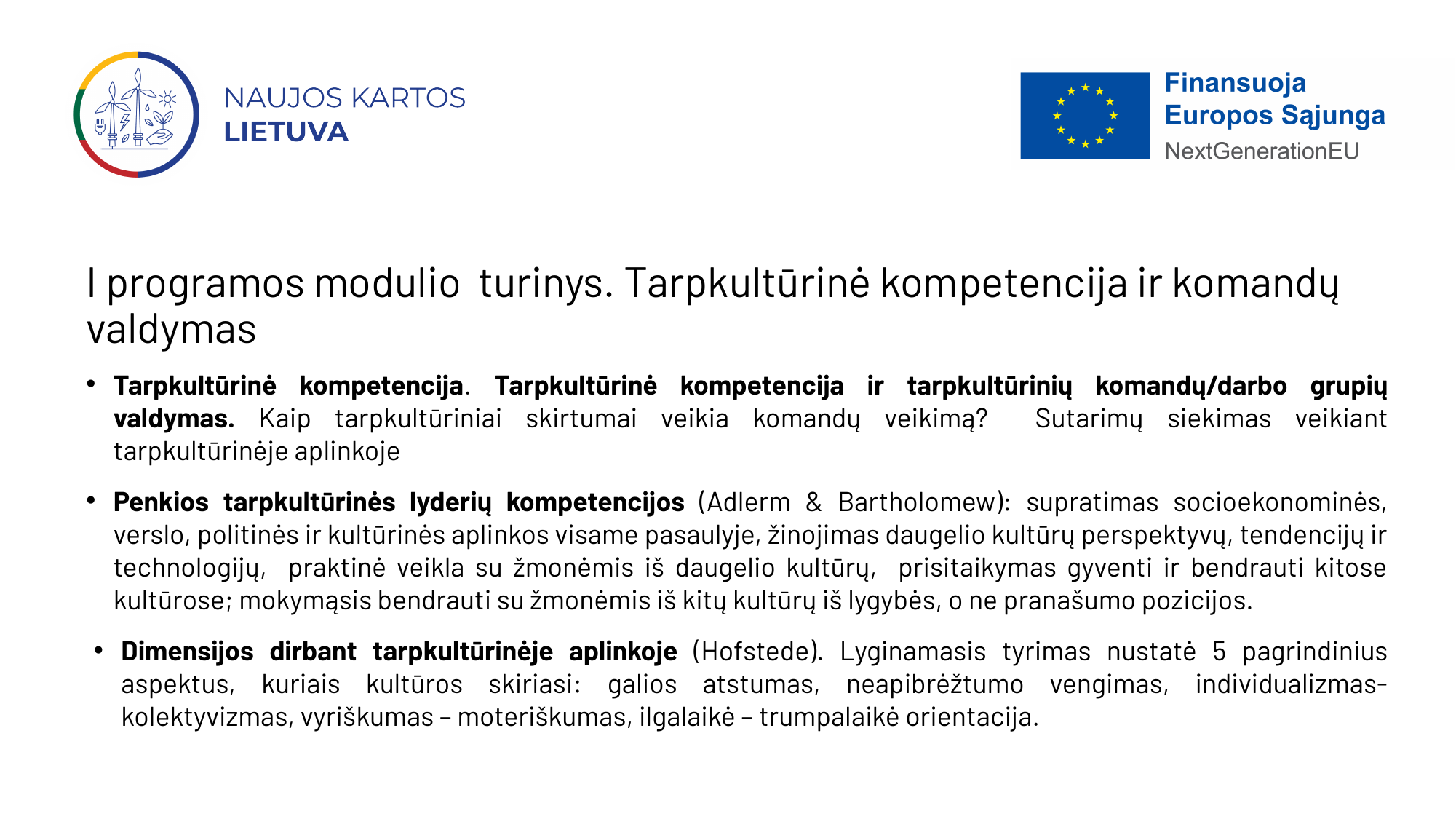

# I programos modulio  turinys. Tarpkultūrinė kompetencija ir komandų valdymas
Tarpkultūrinė kompetencija. Tarpkultūrinė kompetencija ir tarpkultūrinių komandų/darbo grupių valdymas. Kaip tarpkultūriniai skirtumai veikia komandų veikimą?  Sutarimų siekimas veikiant tarpkultūrinėje aplinkoje
Penkios tarpkultūrinės lyderių kompetencijos (Adlerm & Bartholomew): supratimas socioekonominės, verslo, politinės ir kultūrinės aplinkos visame pasaulyje, žinojimas daugelio kultūrų perspektyvų, tendencijų ir technologijų,  praktinė veikla su žmonėmis iš daugelio kultūrų,  prisitaikymas gyventi ir bendrauti kitose kultūrose; mokymąsis bendrauti su žmonėmis iš kitų kultūrų iš lygybės, o ne pranašumo pozicijos.
Dimensijos dirbant tarpkultūrinėje aplinkoje (Hofstede). Lyginamasis tyrimas nustatė 5 pagrindinius aspektus, kuriais kultūros skiriasi: galios atstumas, neapibrėžtumo vengimas, individualizmas-kolektyvizmas, vyriškumas – moteriškumas, ilgalaikė – trumpalaikė orientacija.